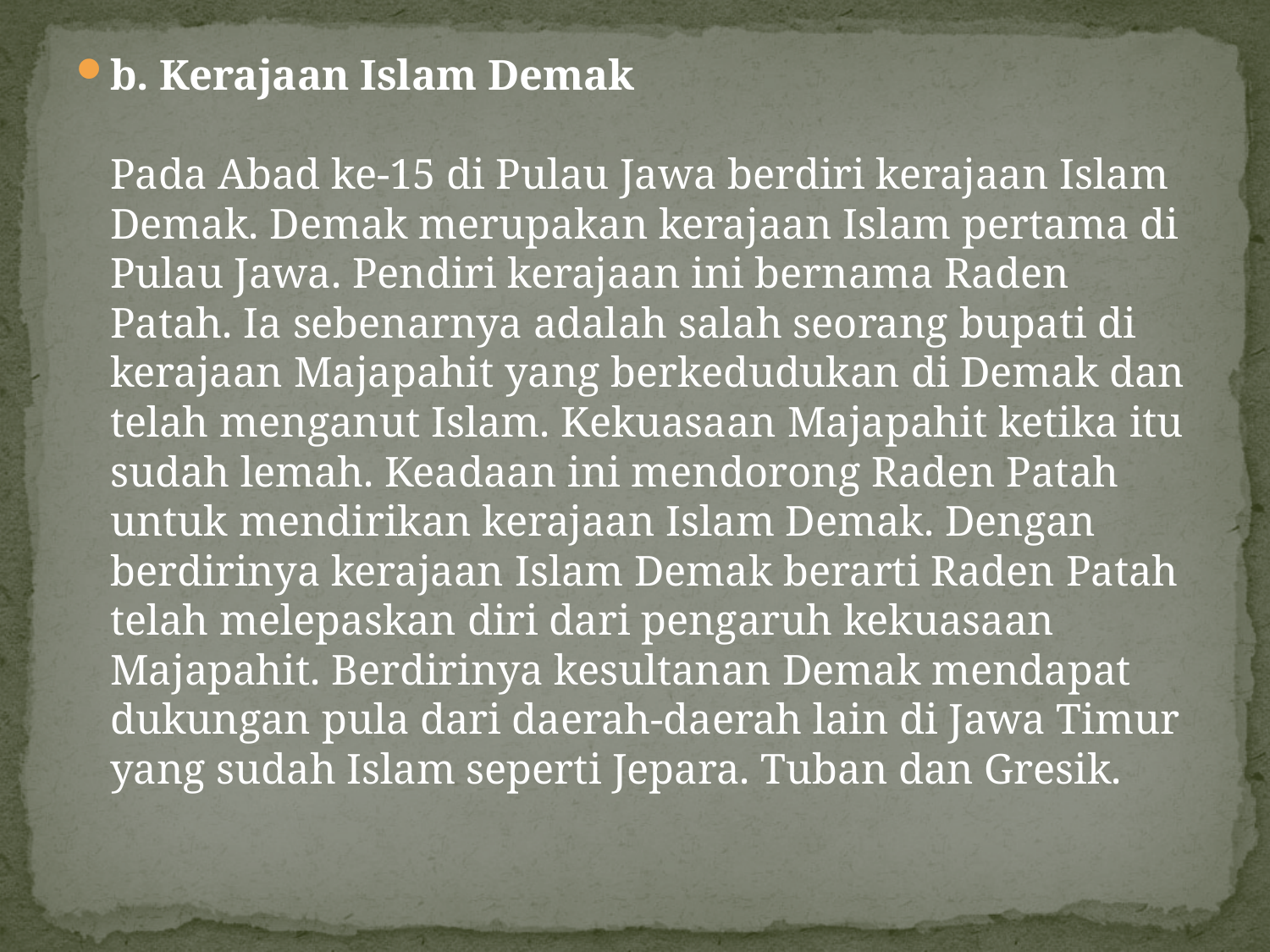

b. Kerajaan Islam Demak
Pada Abad ke-15 di Pulau Jawa berdiri kerajaan Islam Demak. Demak merupakan kerajaan Islam pertama di Pulau Jawa. Pendiri kerajaan ini bernama Raden Patah. Ia sebenarnya adalah salah seorang bupati di kerajaan Majapahit yang berkedudukan di Demak dan telah menganut Islam. Kekuasaan Majapahit ketika itu sudah lemah. Keadaan ini mendorong Raden Patah untuk mendirikan kerajaan Islam Demak. Dengan berdirinya kerajaan Islam Demak berarti Raden Patah telah melepaskan diri dari pengaruh kekuasaan Majapahit. Berdirinya kesultanan Demak mendapat dukungan pula dari daerah-daerah lain di Jawa Timur yang sudah Islam seperti Jepara. Tuban dan Gresik.